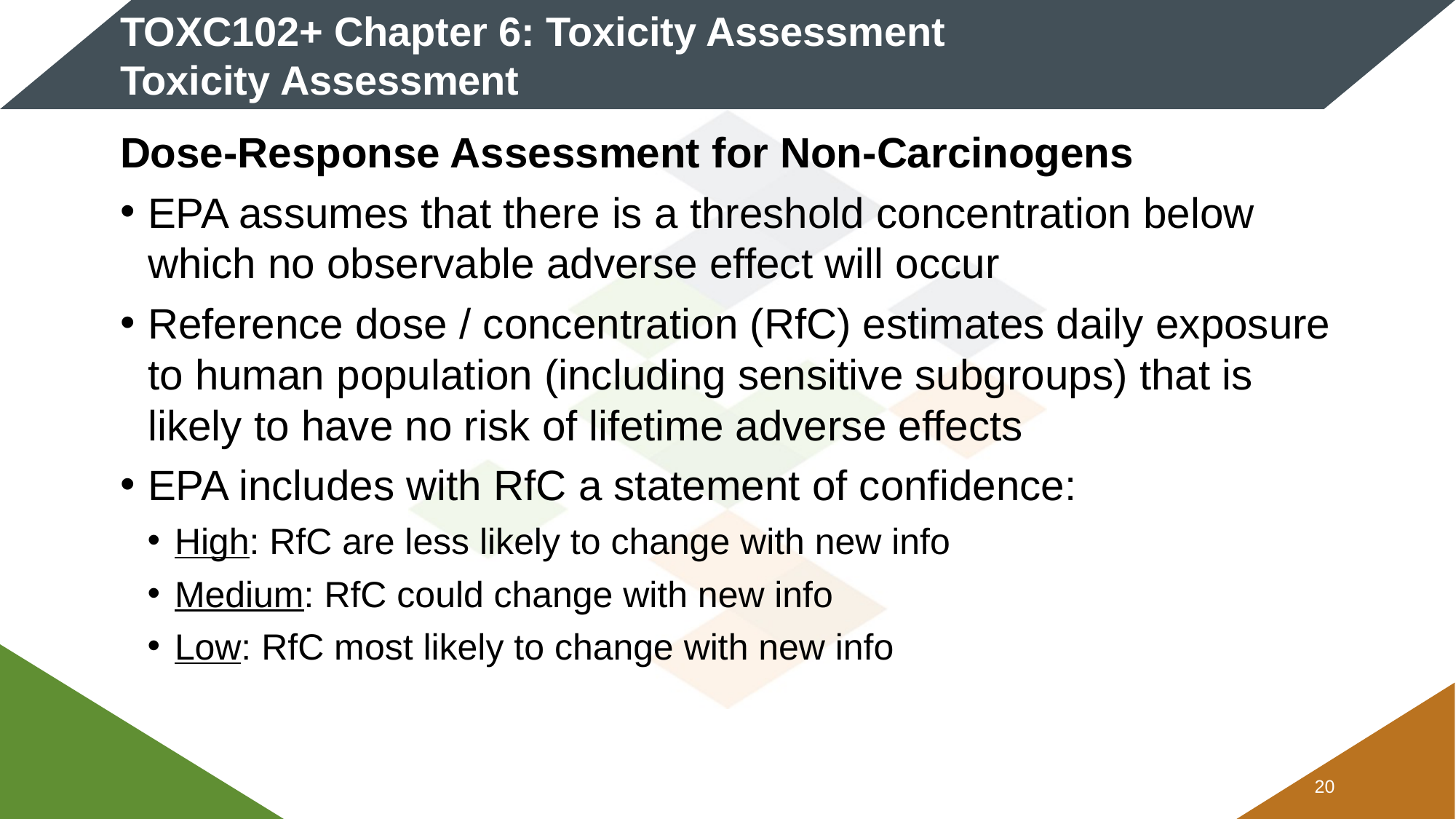

# TOXC102+ Chapter 6: Toxicity Assessment Toxicity Assessment
Dose-Response Assessment for Non-Carcinogens
EPA assumes that there is a threshold concentration below which no observable adverse effect will occur
Reference dose / concentration (RfC) estimates daily exposure to human population (including sensitive subgroups) that is likely to have no risk of lifetime adverse effects
EPA includes with RfC a statement of confidence:
High: RfC are less likely to change with new info
Medium: RfC could change with new info
Low: RfC most likely to change with new info
20